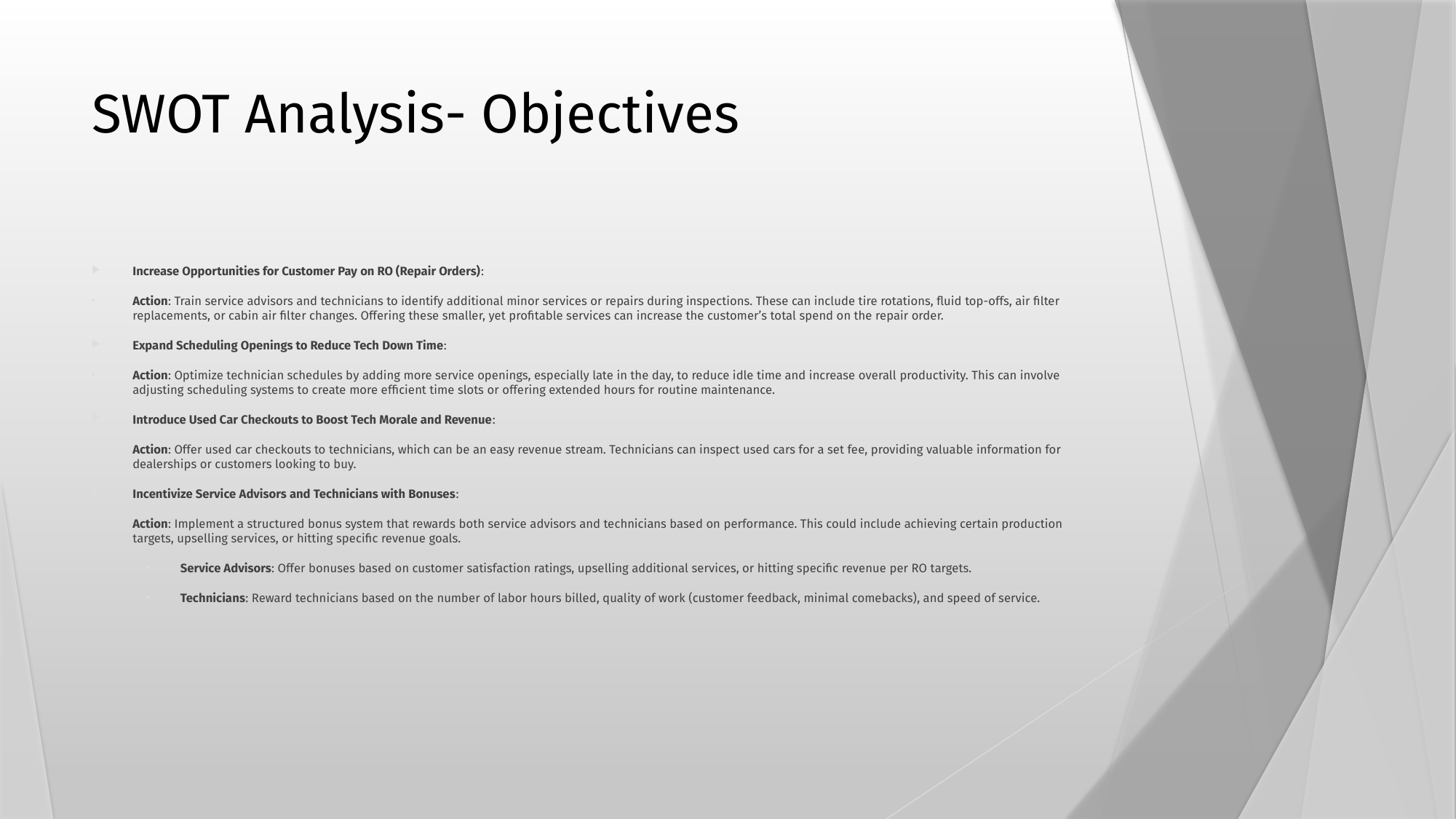

# SWOT Analysis- Objectives
Increase Opportunities for Customer Pay on RO (Repair Orders):
Action: Train service advisors and technicians to identify additional minor services or repairs during inspections. These can include tire rotations, fluid top-offs, air filter replacements, or cabin air filter changes. Offering these smaller, yet profitable services can increase the customer’s total spend on the repair order.
Expand Scheduling Openings to Reduce Tech Down Time:
Action: Optimize technician schedules by adding more service openings, especially late in the day, to reduce idle time and increase overall productivity. This can involve adjusting scheduling systems to create more efficient time slots or offering extended hours for routine maintenance.
Introduce Used Car Checkouts to Boost Tech Morale and Revenue:
Action: Offer used car checkouts to technicians, which can be an easy revenue stream. Technicians can inspect used cars for a set fee, providing valuable information for dealerships or customers looking to buy.
Incentivize Service Advisors and Technicians with Bonuses:
Action: Implement a structured bonus system that rewards both service advisors and technicians based on performance. This could include achieving certain production targets, upselling services, or hitting specific revenue goals.
Service Advisors: Offer bonuses based on customer satisfaction ratings, upselling additional services, or hitting specific revenue per RO targets.
Technicians: Reward technicians based on the number of labor hours billed, quality of work (customer feedback, minimal comebacks), and speed of service.